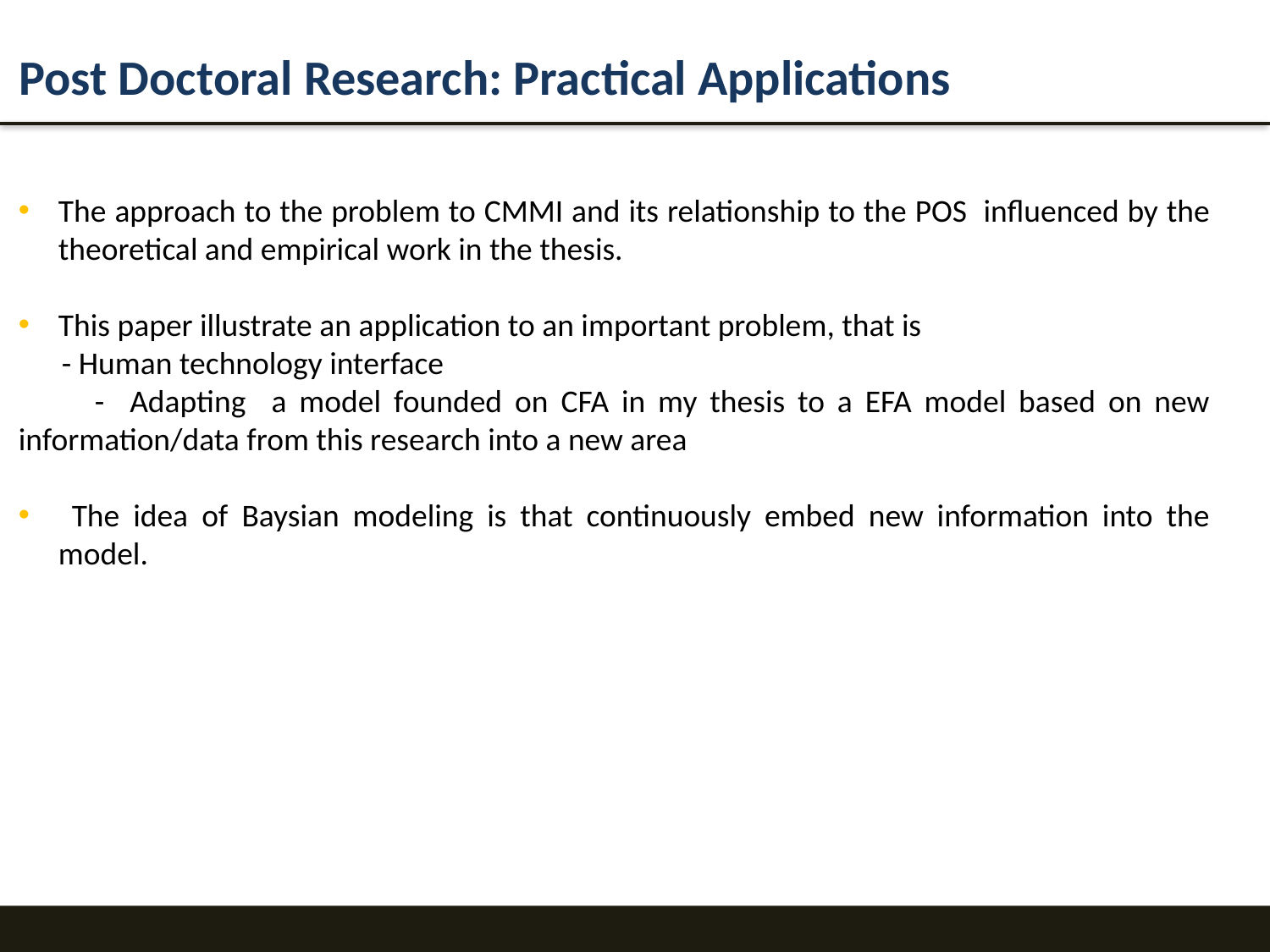

Post Doctoral Research: Practical Applications

The approach to the problem to CMMI and its relationship to the POS  influenced by the theoretical and empirical work in the thesis.

This paper illustrate an application to an important problem, that is
      - Human technology interface
      -  Adapting  a model founded on CFA in my thesis to a EFA model based on new information/data from this research into a new area

 The idea of Baysian modeling is that continuously embed new information into the model.